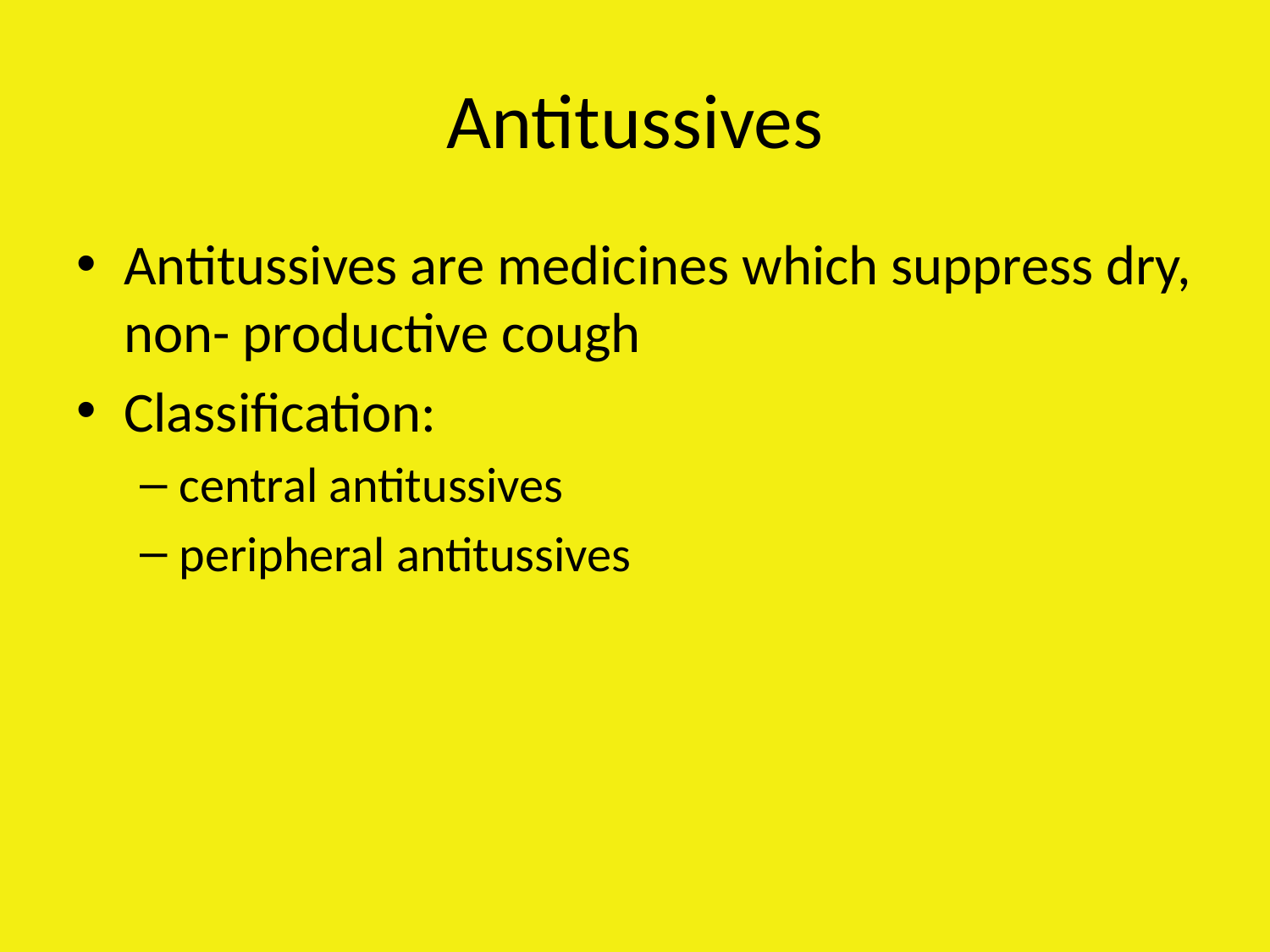

# Antitussives
Antitussives are medicines which suppress dry, non- productive cough
Classification:
central antitussives
peripheral antitussives